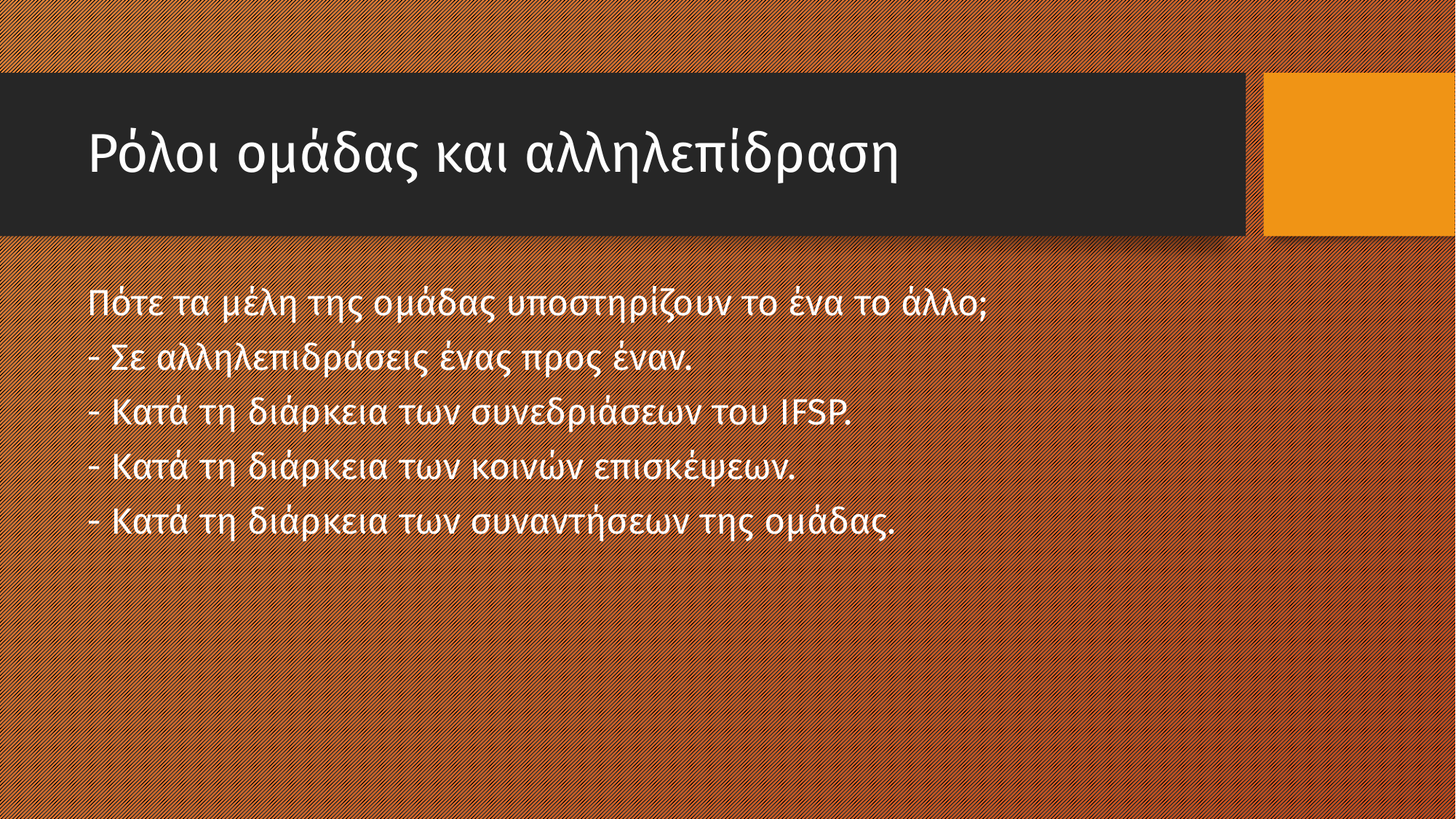

# Ρόλοι ομάδας και αλληλεπίδραση
Πότε τα μέλη της ομάδας υποστηρίζουν το ένα το άλλο;
- Σε αλληλεπιδράσεις ένας προς έναν.
- Κατά τη διάρκεια των συνεδριάσεων του IFSP.
- Κατά τη διάρκεια των κοινών επισκέψεων.
- Κατά τη διάρκεια των συναντήσεων της ομάδας.